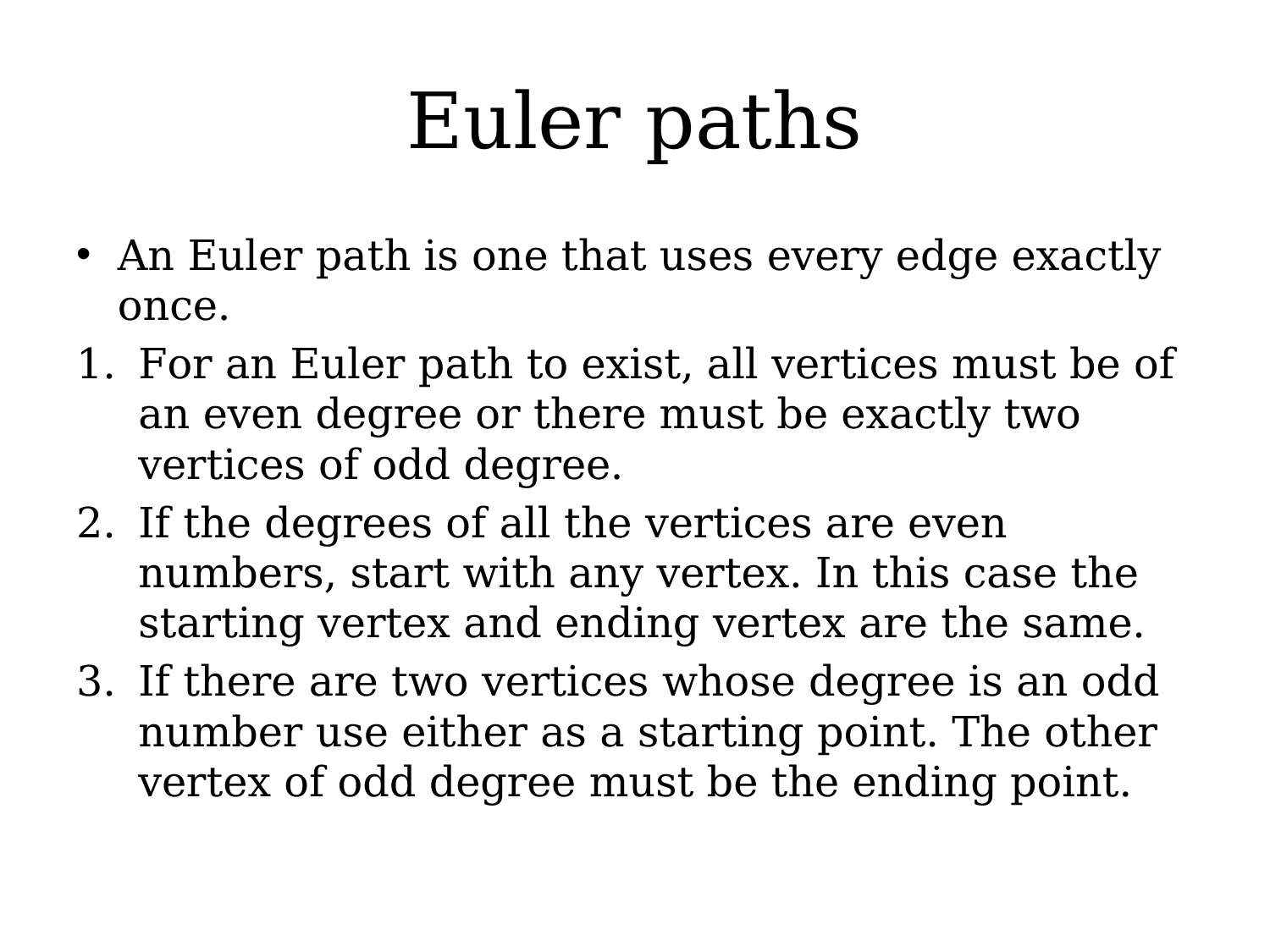

# Euler paths
An Euler path is one that uses every edge exactly once.
For an Euler path to exist, all vertices must be of an even degree or there must be exactly two vertices of odd degree.
If the degrees of all the vertices are even numbers, start with any vertex. In this case the starting vertex and ending vertex are the same.
If there are two vertices whose degree is an odd number use either as a starting point. The other vertex of odd degree must be the ending point.